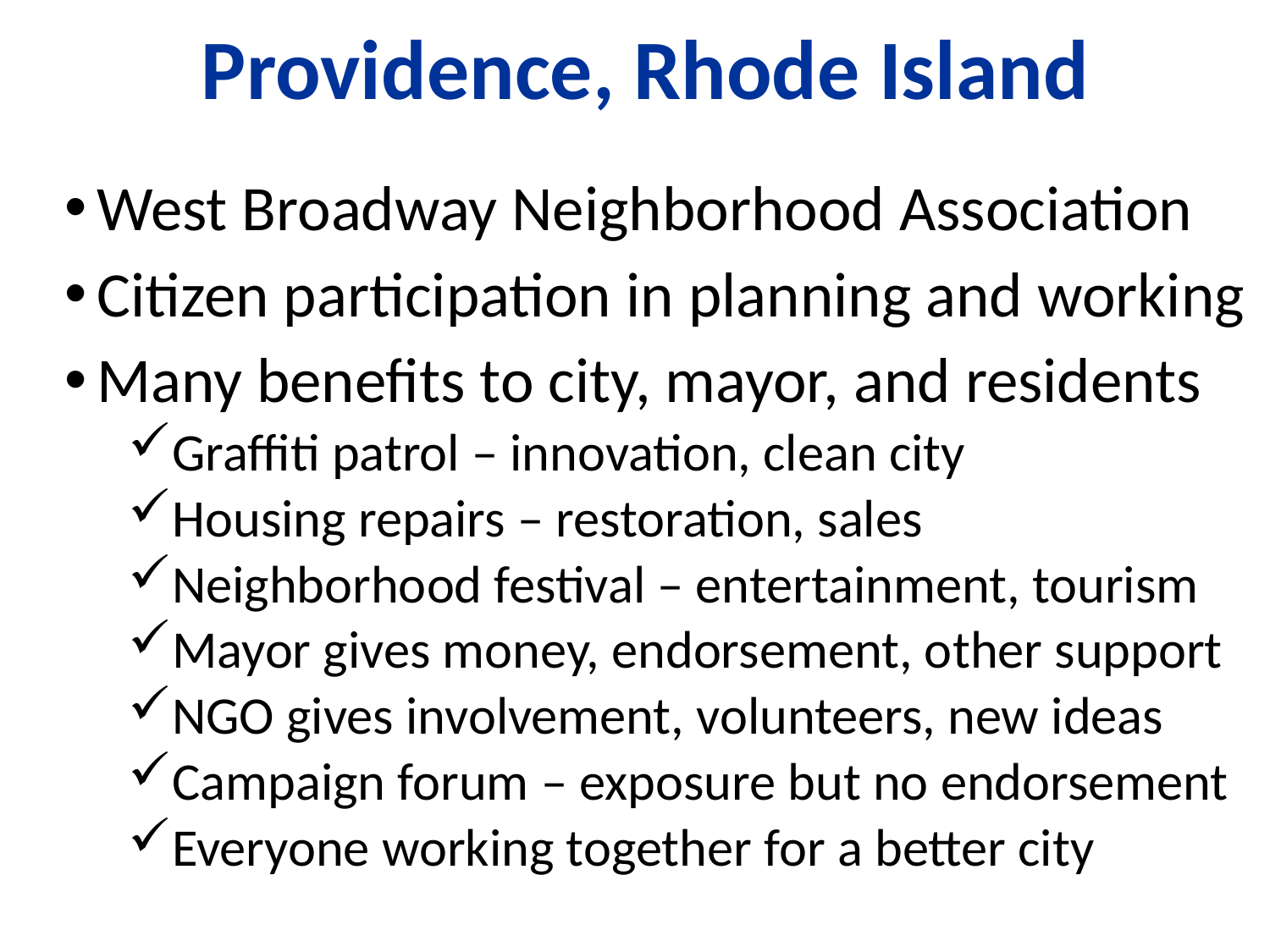

# Providence, Rhode Island
West Broadway Neighborhood Association
Citizen participation in planning and working
Many benefits to city, mayor, and residents
Graffiti patrol – innovation, clean city
Housing repairs – restoration, sales
Neighborhood festival – entertainment, tourism
Mayor gives money, endorsement, other support
NGO gives involvement, volunteers, new ideas
Campaign forum – exposure but no endorsement
Everyone working together for a better city